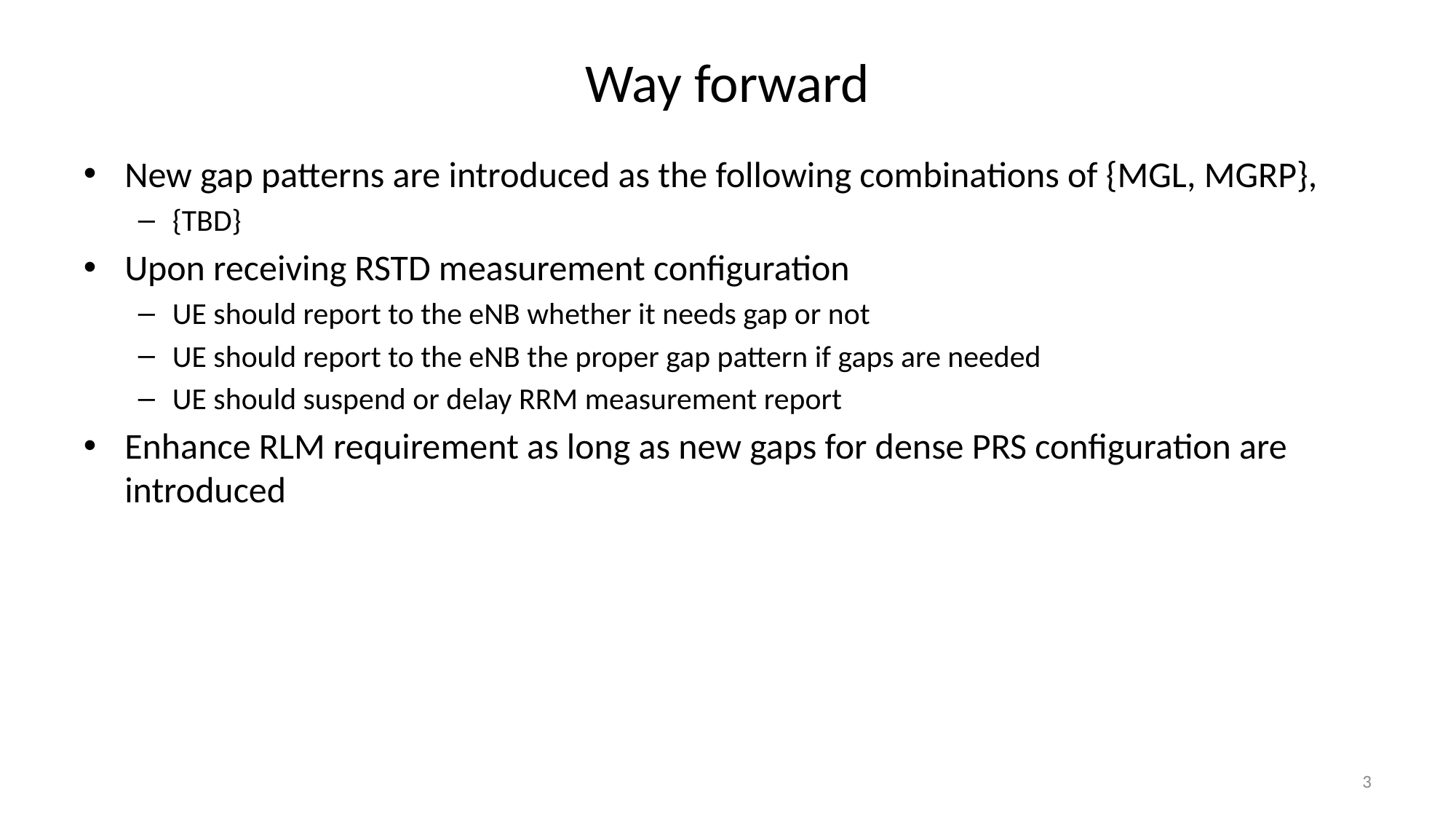

# Way forward
New gap patterns are introduced as the following combinations of {MGL, MGRP},
{TBD}
Upon receiving RSTD measurement configuration
UE should report to the eNB whether it needs gap or not
UE should report to the eNB the proper gap pattern if gaps are needed
UE should suspend or delay RRM measurement report
Enhance RLM requirement as long as new gaps for dense PRS configuration are introduced
3